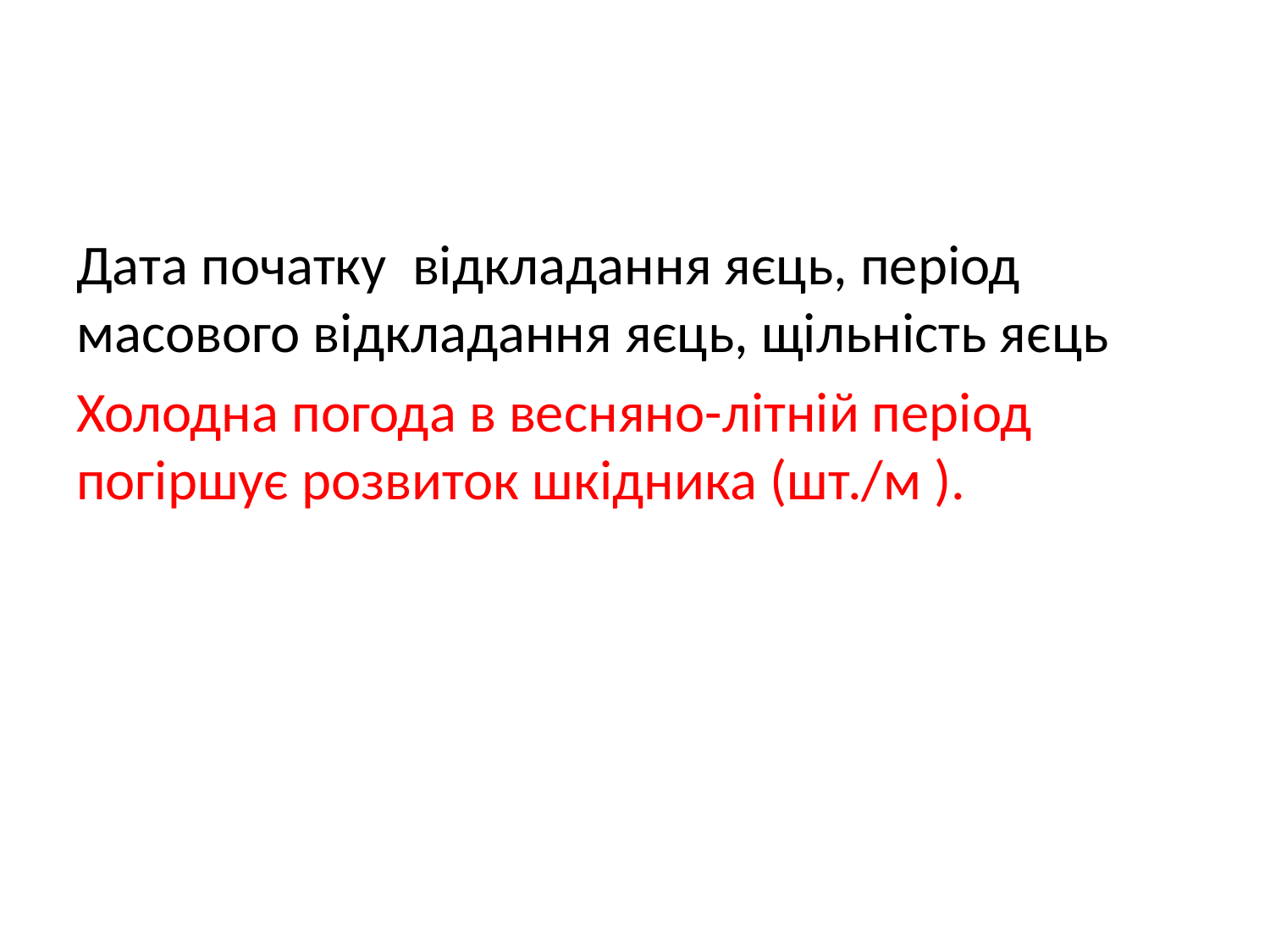

#
Дата початку  відкладання яєць, період масового відкладання яєць, щільність яєць
Холодна погода в весняно-літній період погіршує розвиток шкідника (шт./м ).